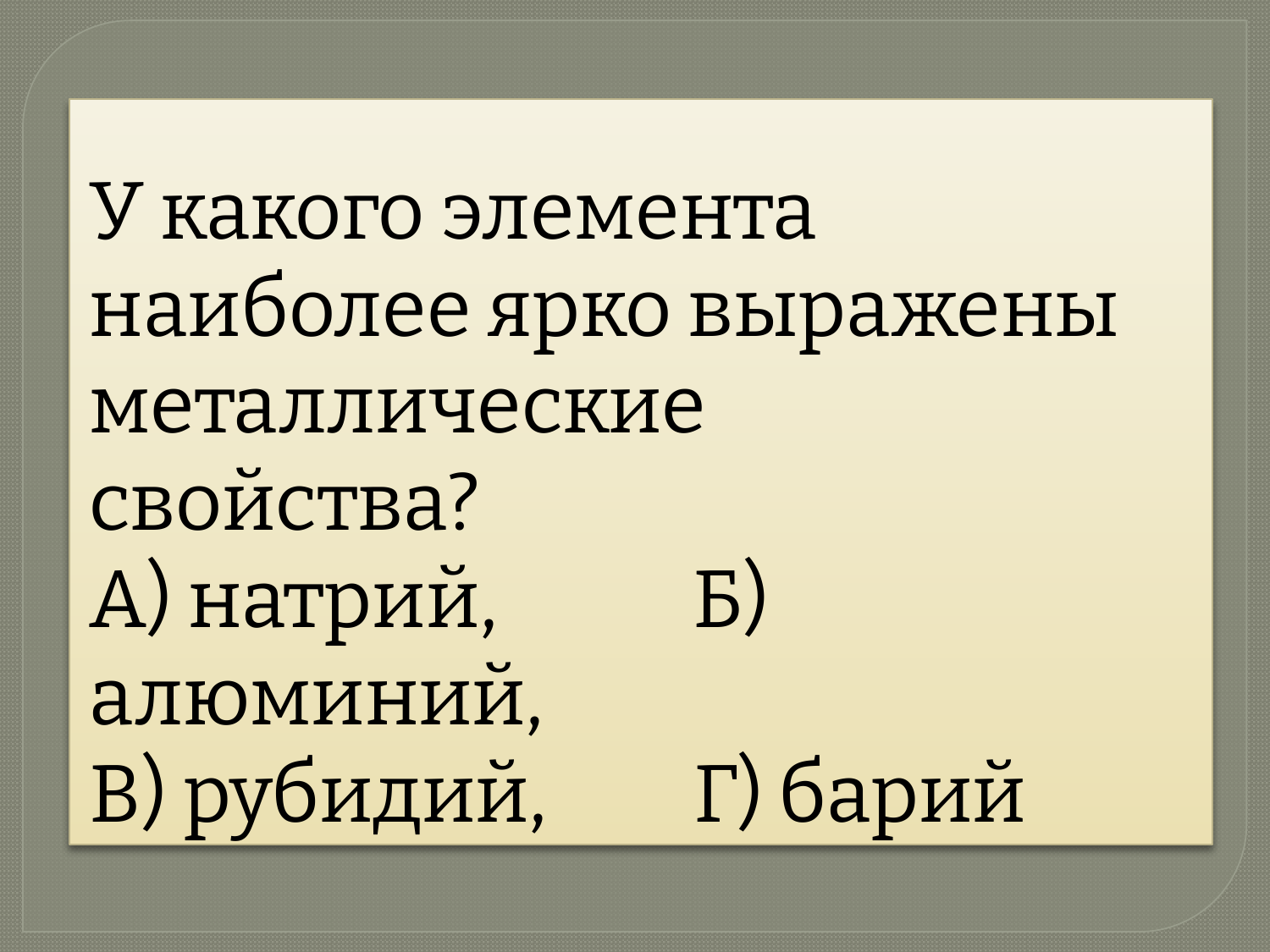

# У какого элемента наиболее ярко выражены металлические свойства? А) натрий,            Б) алюминий, В) рубидий,         Г) барий